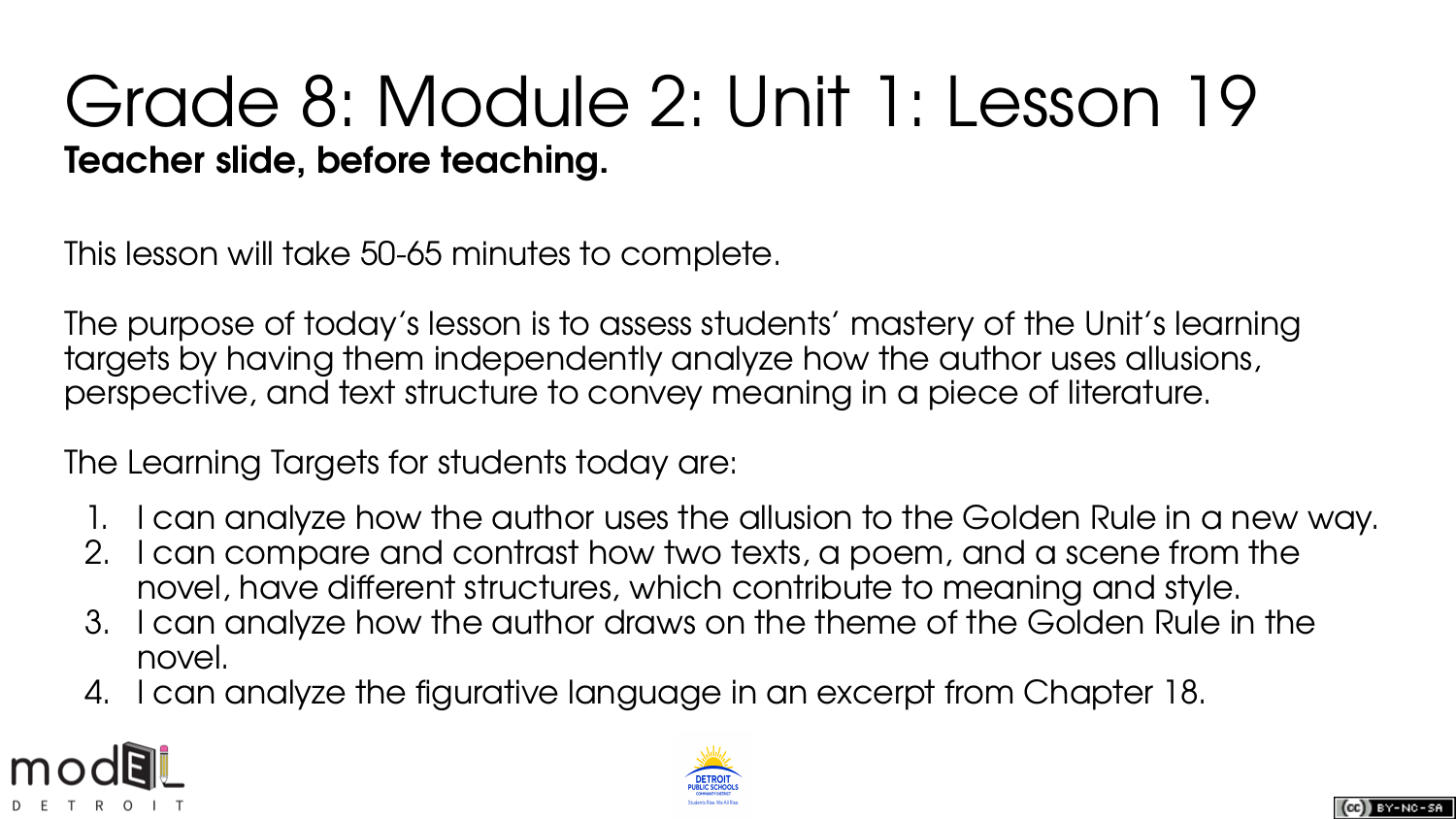

# Grade 8: Module 2: Unit 1: Lesson 19
Teacher slide, before teaching.
This lesson will take 50-65 minutes to complete.

The purpose of today’s lesson is to assess students’ mastery of the Unit’s learning targets by having them independently analyze how the author uses allusions, perspective, and text structure to convey meaning in a piece of literature.

The Learning Targets for students today are:
I can analyze how the author uses the allusion to the Golden Rule in a new way.
I can compare and contrast how two texts, a poem, and a scene from the novel, have different structures, which contribute to meaning and style.
I can analyze how the author draws on the theme of the Golden Rule in the novel.
I can analyze the figurative language in an excerpt from Chapter 18.